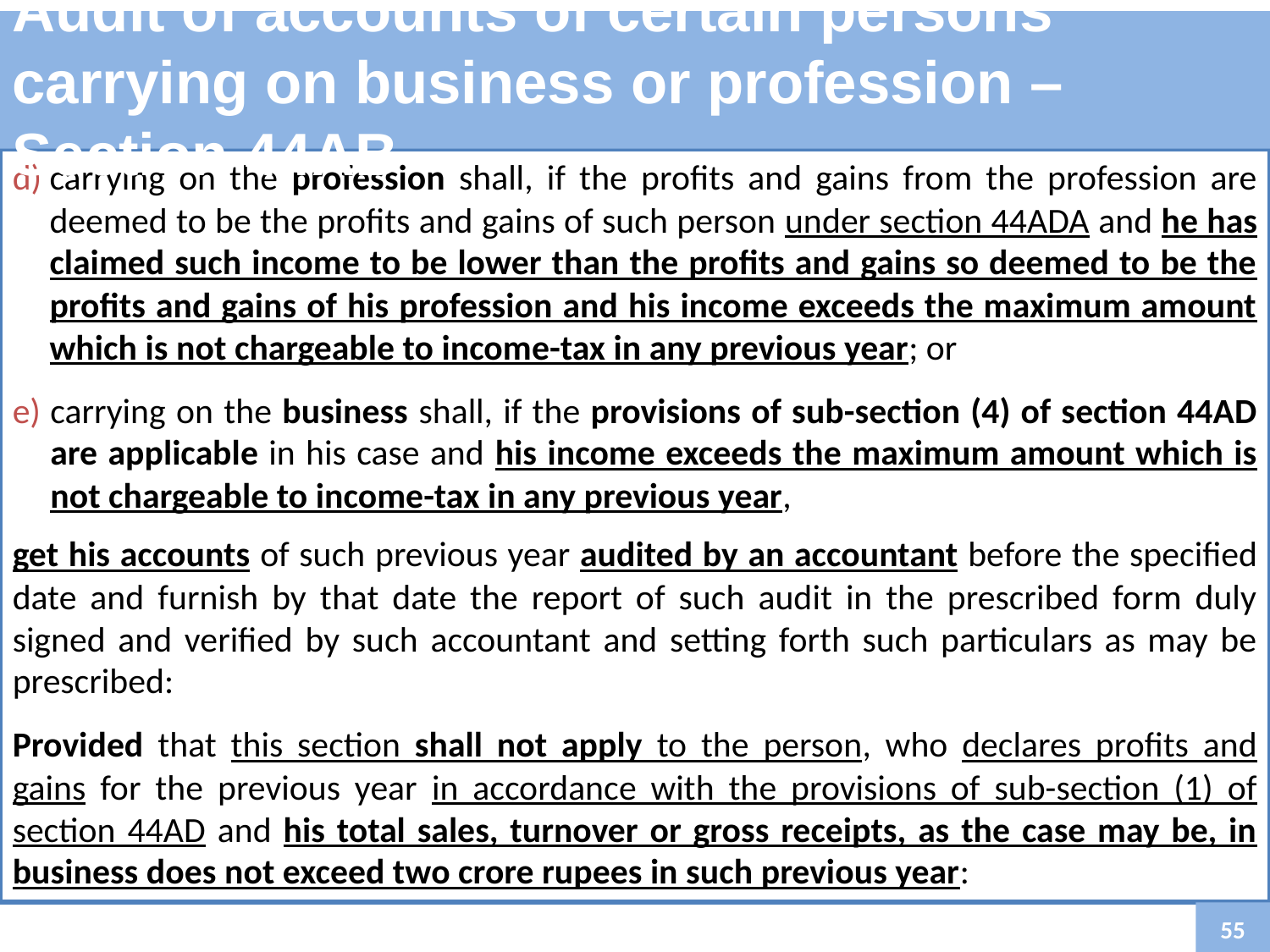

Audit of accounts of certain persons carrying on business or profession – Section 44AB
carrying on the profession shall, if the profits and gains from the profession are deemed to be the profits and gains of such person under section 44ADA and he has claimed such income to be lower than the profits and gains so deemed to be the profits and gains of his profession and his income exceeds the maximum amount which is not chargeable to income-tax in any previous year; or

carrying on the business shall, if the provisions of sub-section (4) of section 44AD are applicable in his case and his income exceeds the maximum amount which is not chargeable to income-tax in any previous year,

get his accounts of such previous year audited by an accountant before the specified date and furnish by that date the report of such audit in the prescribed form duly signed and verified by such accountant and setting forth such particulars as may be prescribed:

Provided that this section shall not apply to the person, who declares profits and gains for the previous year in accordance with the provisions of sub-section (1) of section 44AD and his total sales, turnover or gross receipts, as the case may be, in business does not exceed two crore rupees in such previous year:
55